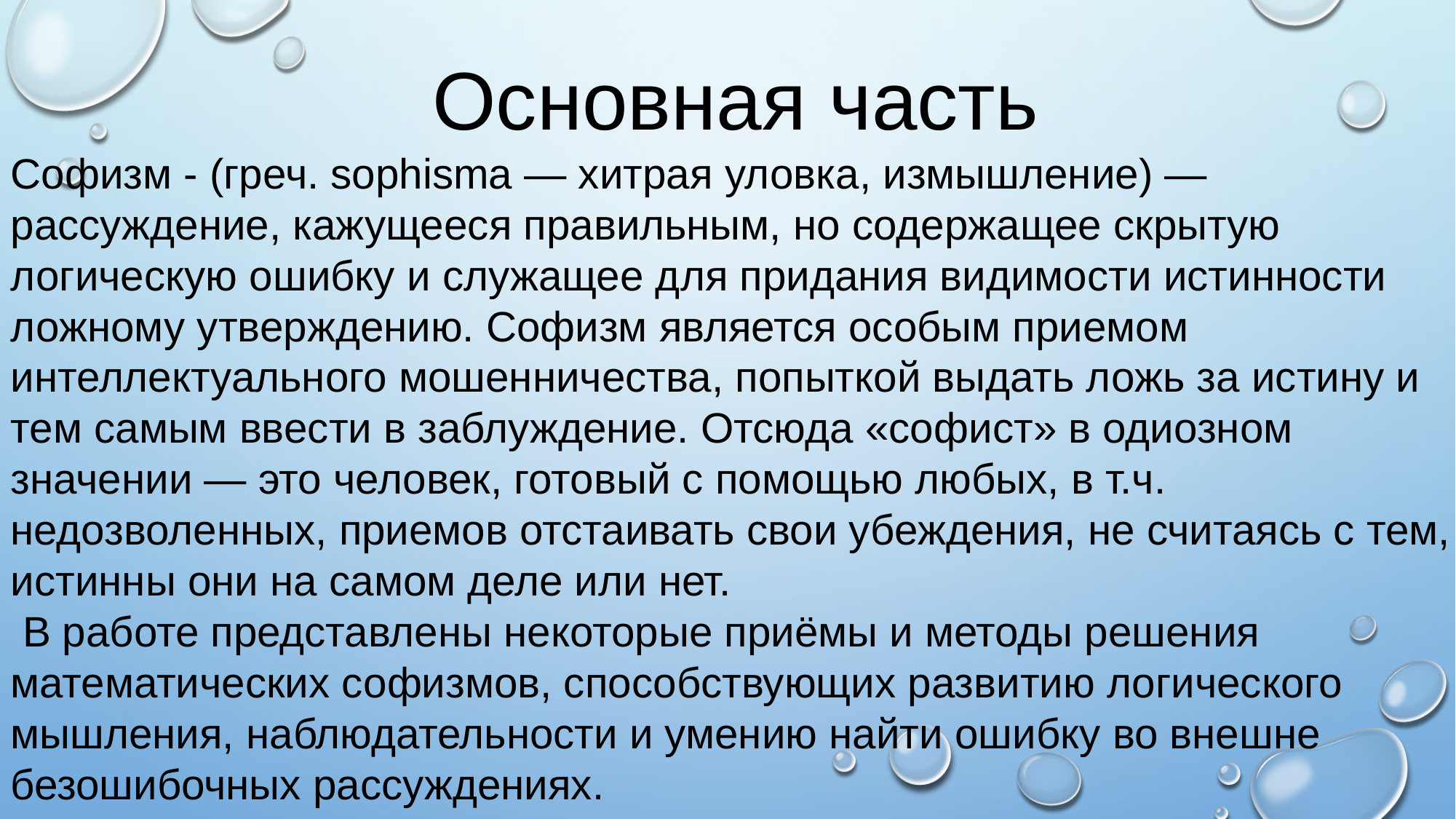

Основная часть
Софизм - (греч. sophisma — хитрая уловка, измышление) — рассуждение, кажущееся правильным, но содержащее скрытую логическую ошибку и служащее для придания видимости истинности ложному утверждению. Софизм является особым приемом интеллектуального мошенничества, попыткой выдать ложь за истину и тем самым ввести в заблуждение. Отсюда «софист» в одиозном значении — это человек, готовый с помощью любых, в т.ч. недозволенных, приемов отстаивать свои убеждения, не считаясь с тем, истинны они на самом деле или нет.
 В работе представлены некоторые приёмы и методы решения математических софизмов, способствующих развитию логического мышления, наблюдательности и умению найти ошибку во внешне безошибочных рассуждениях.